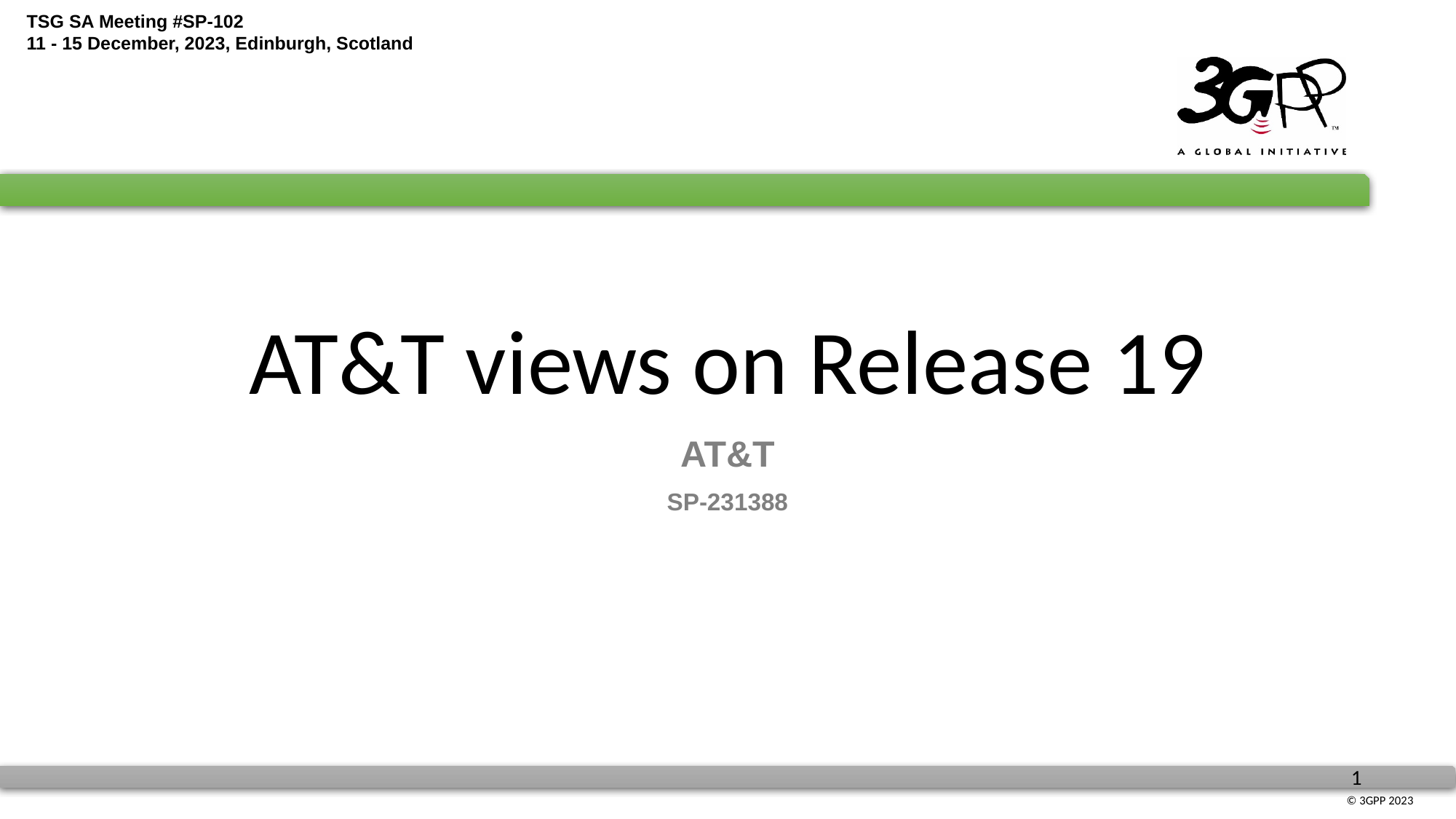

# AT&T views on Release 19
AT&T
SP-231388